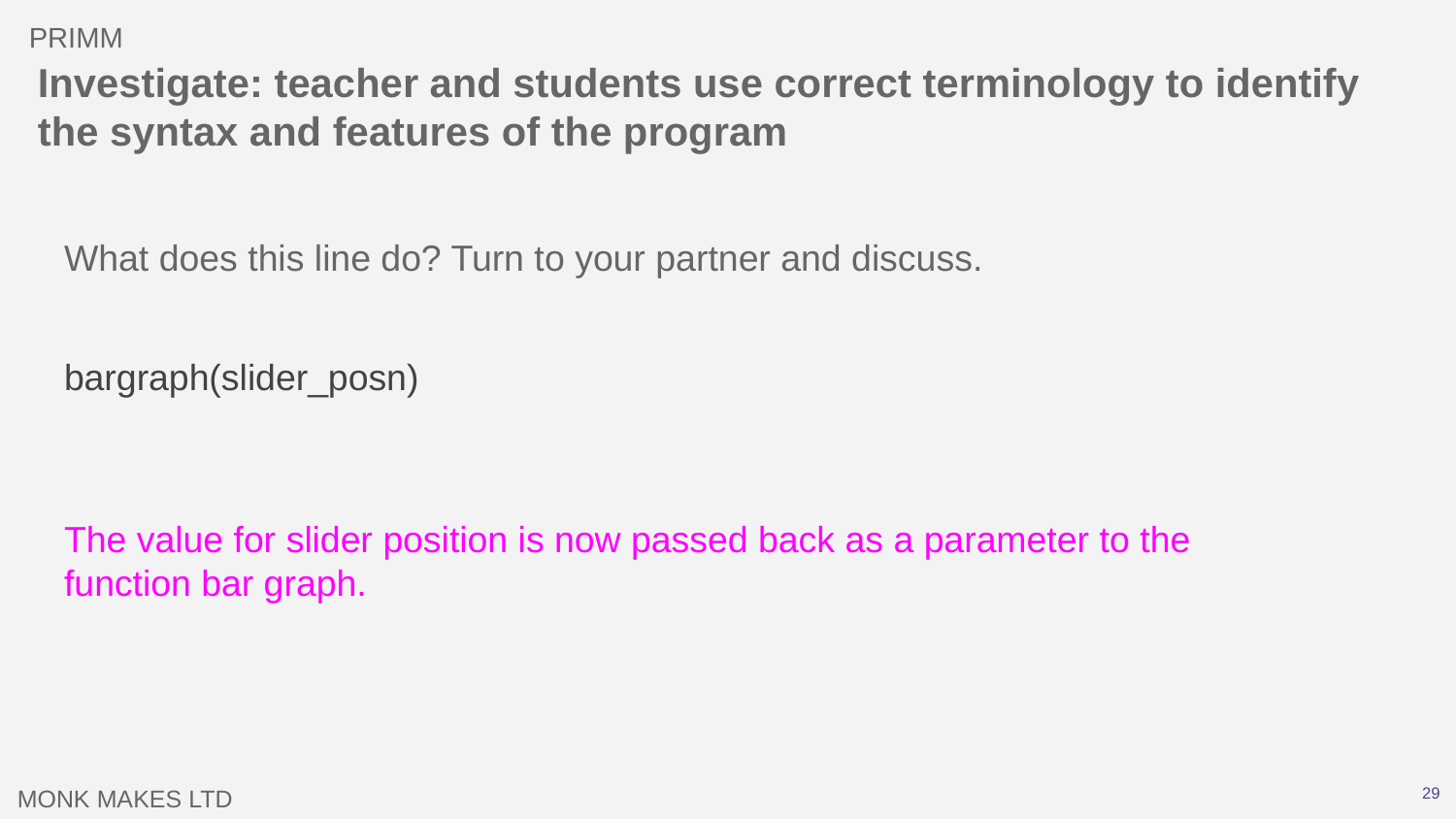

PRIMM
# Investigate: teacher and students use correct terminology to identify the syntax and features of the program
What does this line do? Turn to your partner and discuss.

bargraph(slider_posn)

The value for slider position is now passed back as a parameter to the function bar graph.
29